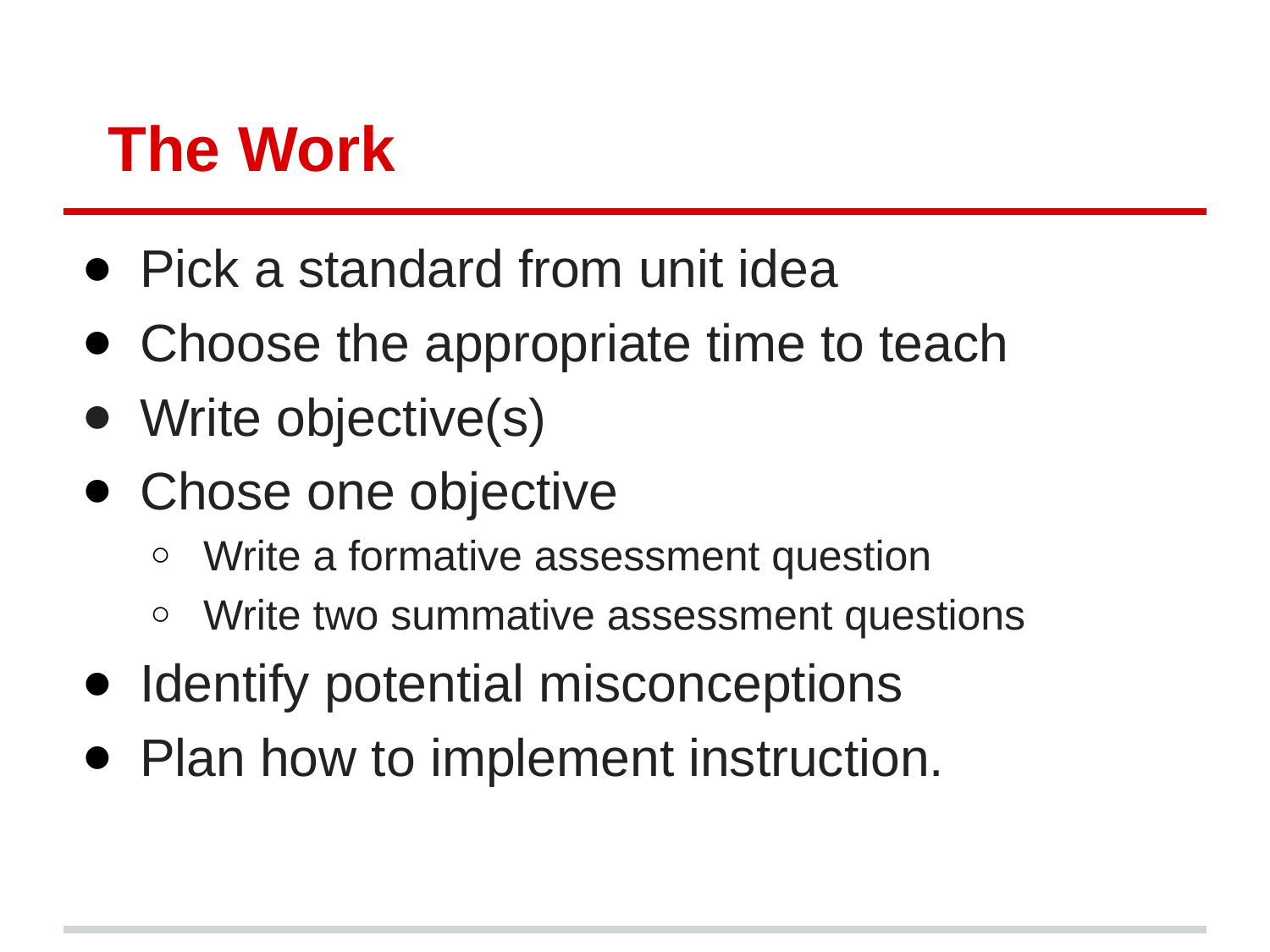

# The Work
Pick a standard from unit idea
Choose the appropriate time to teach
Write objective(s)
Chose one objective
Write a formative assessment question
Write two summative assessment questions
Identify potential misconceptions
Plan how to implement instruction.